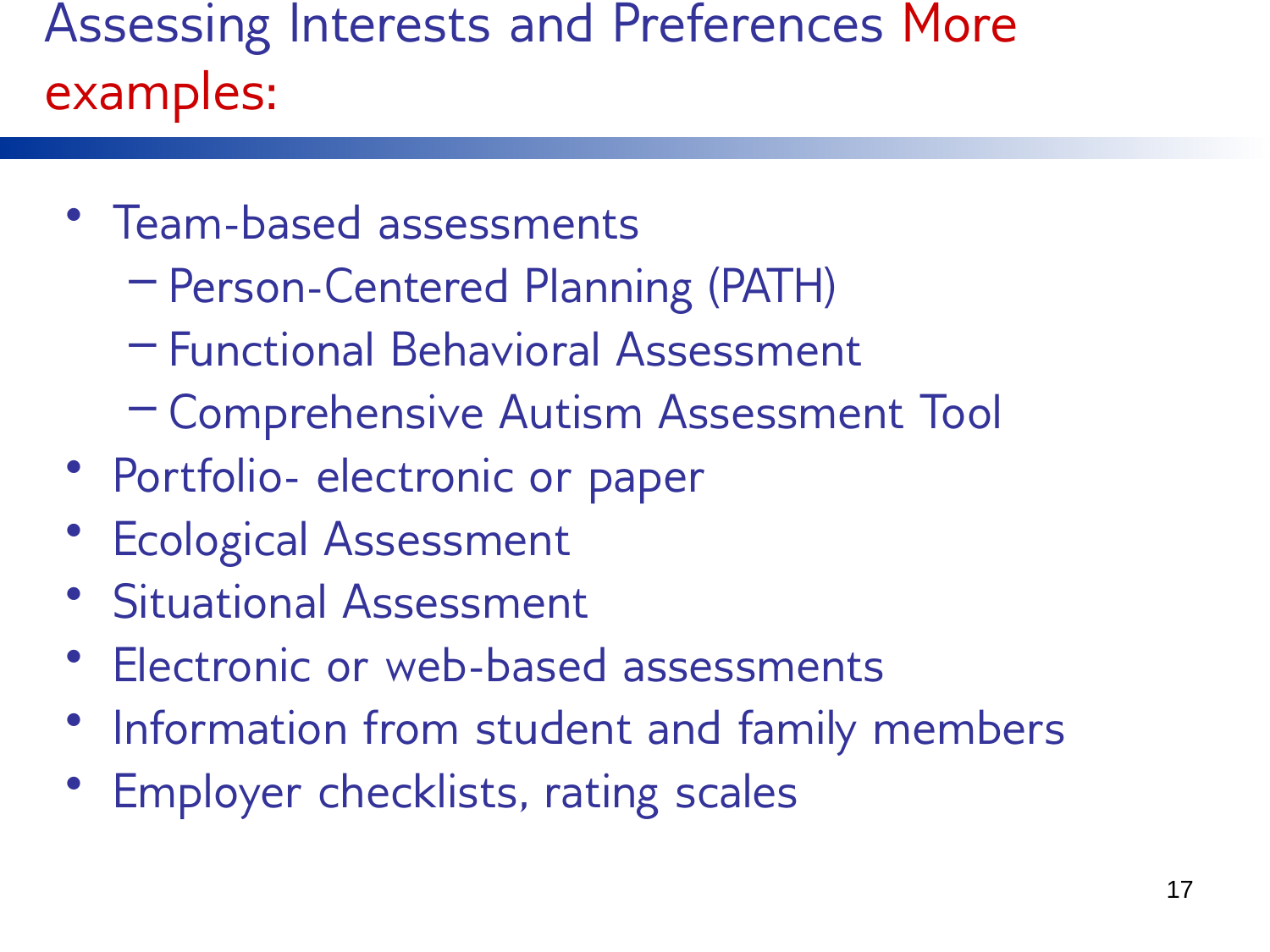

# Assessing Interests and Preferences More examples:
Team-based assessments
Person-Centered Planning (PATH)
Functional Behavioral Assessment
Comprehensive Autism Assessment Tool
Portfolio- electronic or paper
Ecological Assessment
Situational Assessment
Electronic or web-based assessments
Information from student and family members
Employer checklists, rating scales

17